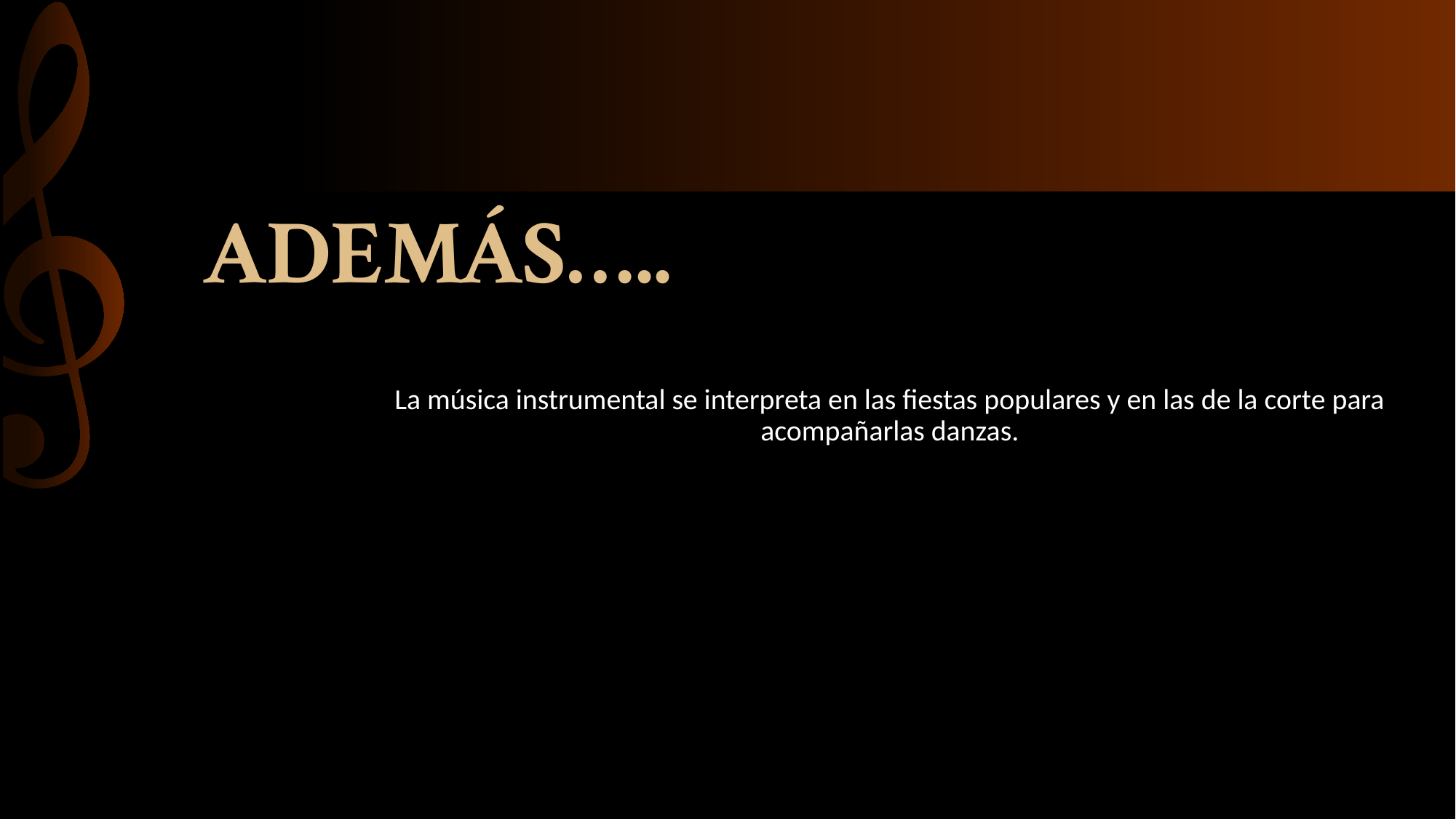

# ADEMÁS…..
La música instrumental se interpreta en las fiestas populares y en las de la corte para acompañarlas danzas.